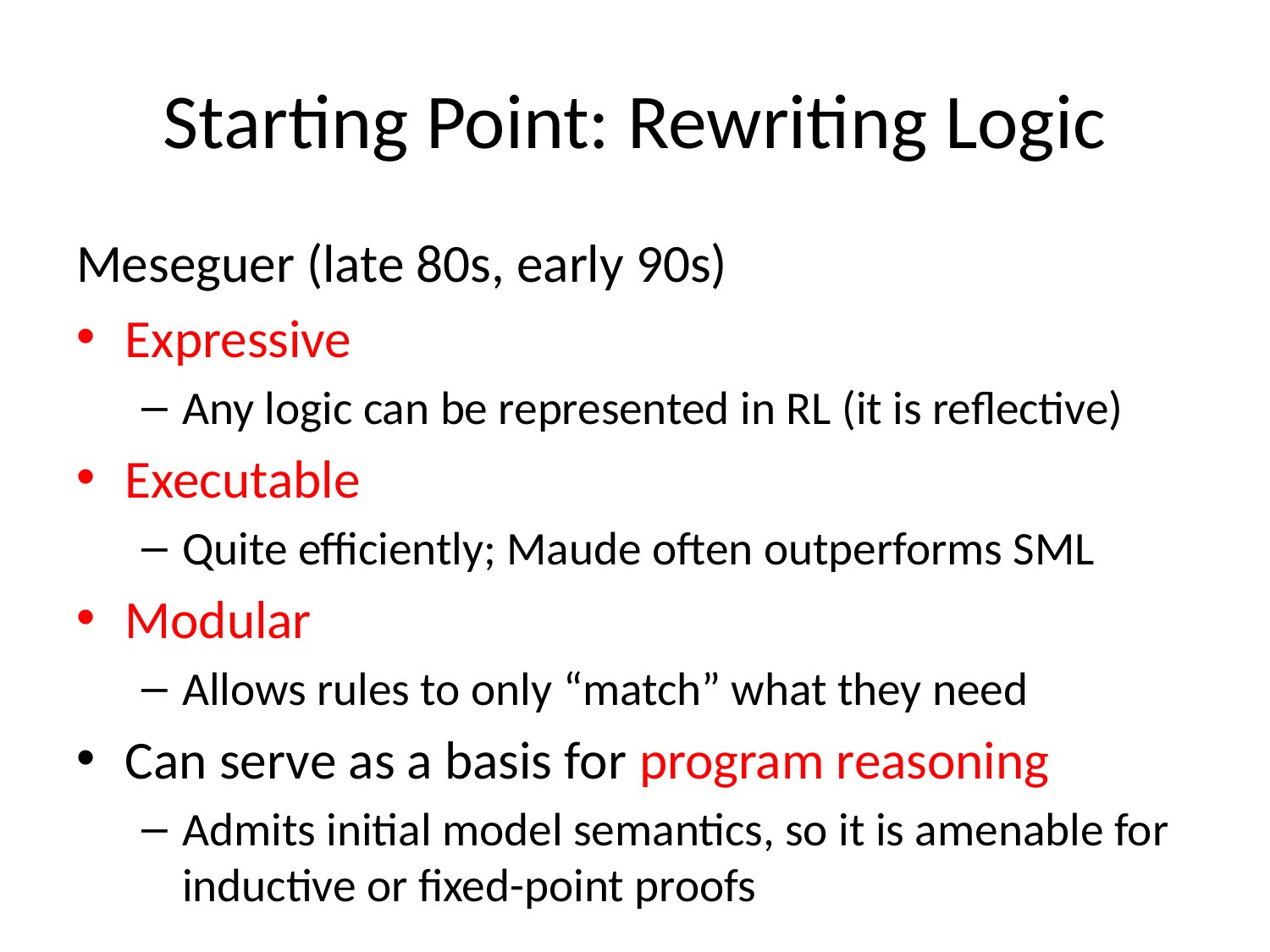

# Starting Point: Rewriting Logic
Meseguer (late 80s, early 90s)
Expressive
Any logic can be represented in RL (it is reflective)
Executable
Quite efficiently; Maude often outperforms SML
Modular
Allows rules to only “match” what they need
Can serve as a basis for program reasoning
Admits initial model semantics, so it is amenable for inductive or fixed-point proofs